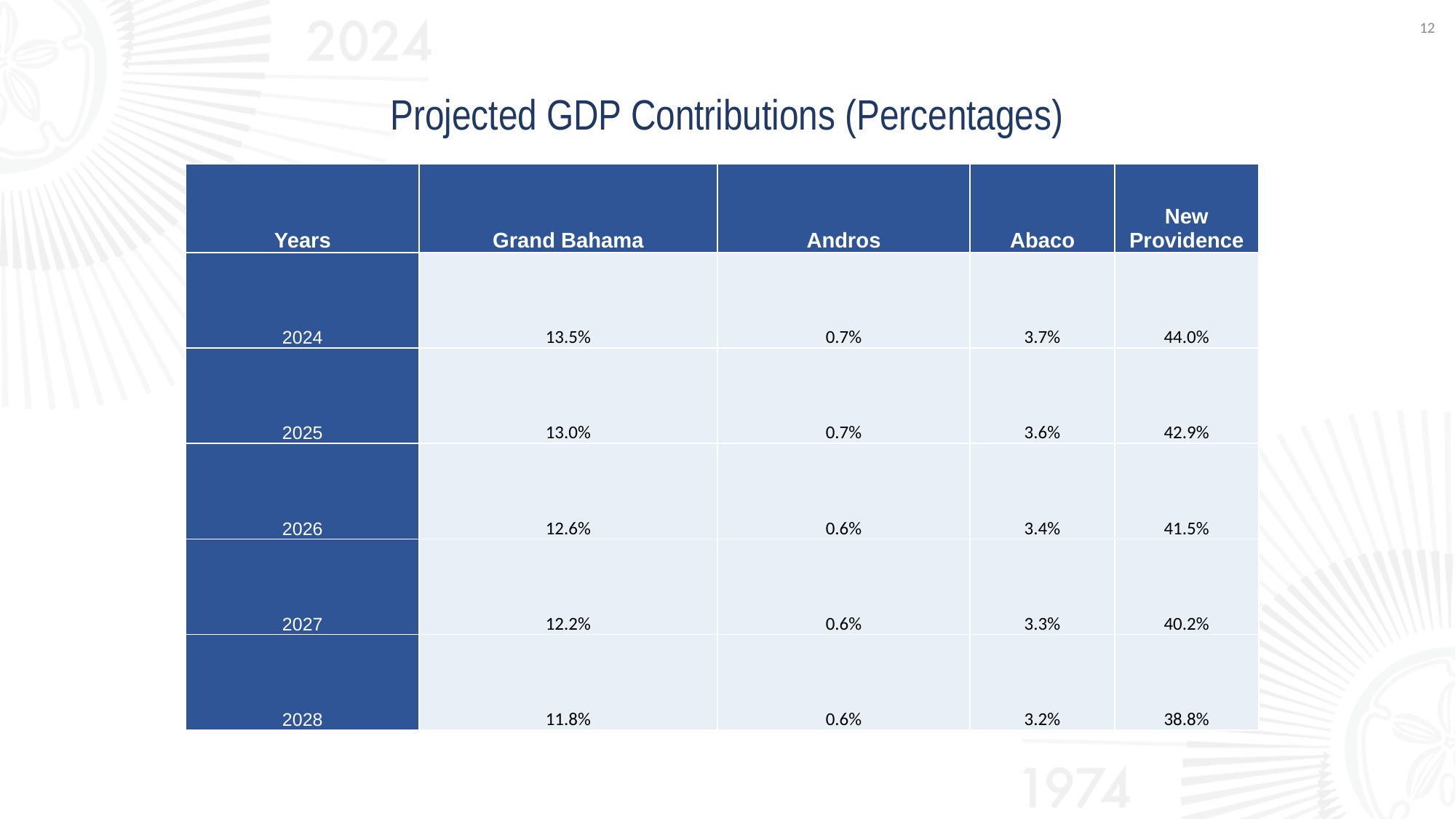

Projected GDP Contributions (Percentages)
| Years | Grand Bahama | Andros | Abaco | New Providence |
| --- | --- | --- | --- | --- |
| 2024 | 13.5% | 0.7% | 3.7% | 44.0% |
| 2025 | 13.0% | 0.7% | 3.6% | 42.9% |
| 2026 | 12.6% | 0.6% | 3.4% | 41.5% |
| 2027 | 12.2% | 0.6% | 3.3% | 40.2% |
| 2028 | 11.8% | 0.6% | 3.2% | 38.8% |